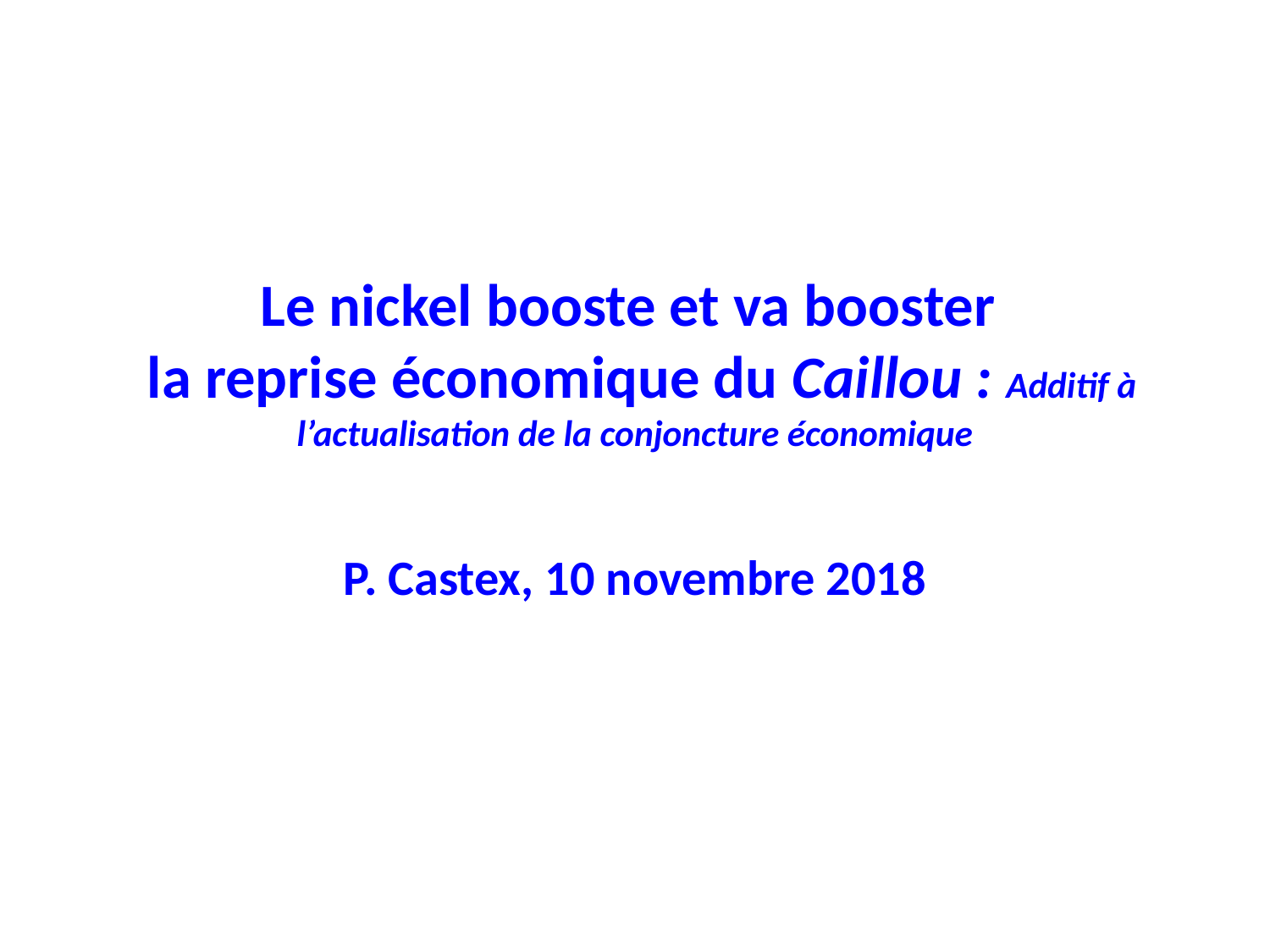

# Le nickel booste et va booster la reprise économique du Caillou : Additif à l’actualisation de la conjoncture économique
P. Castex, 10 novembre 2018